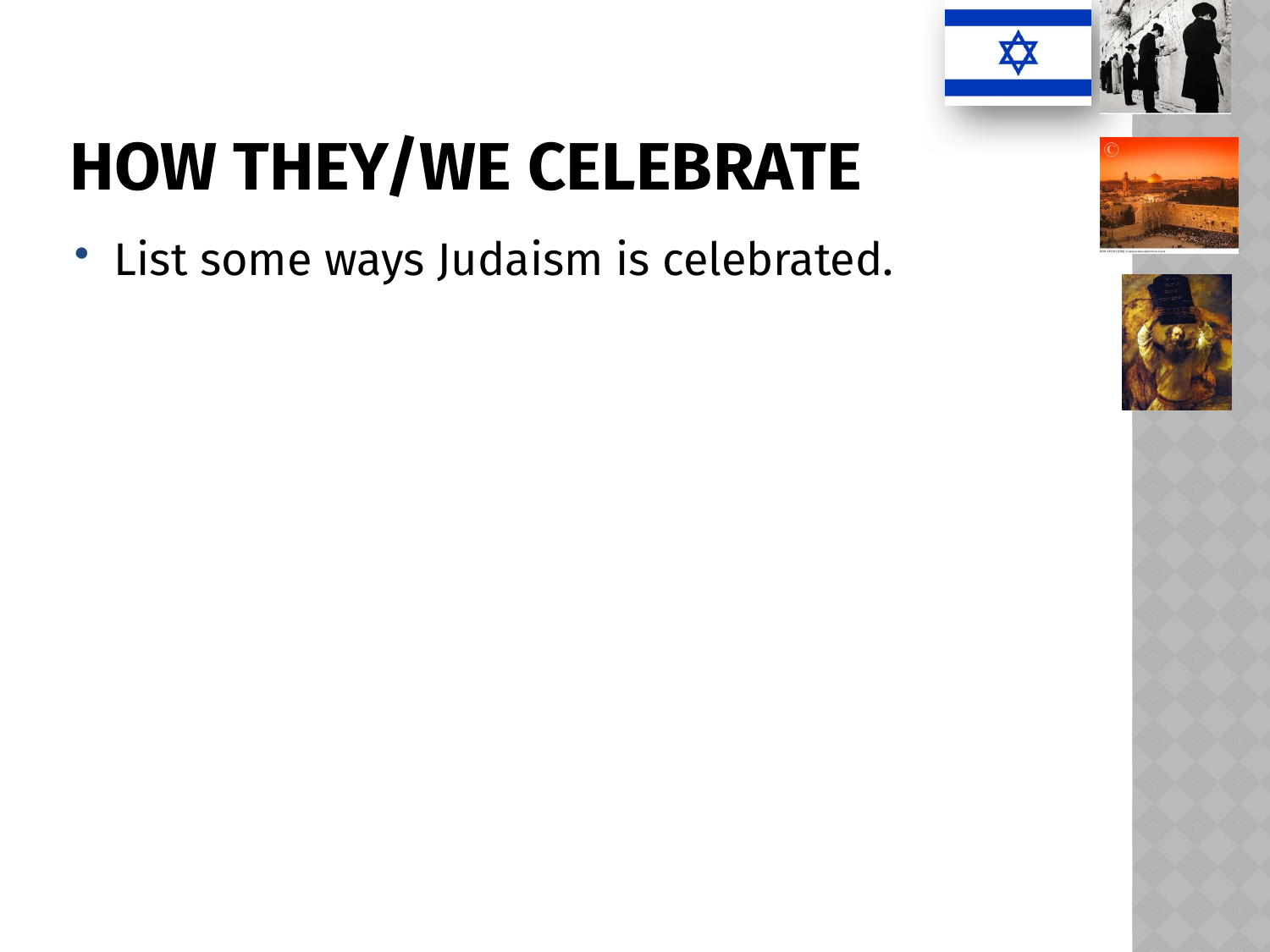

# How they/we Celebrate
List some ways Judaism is celebrated.